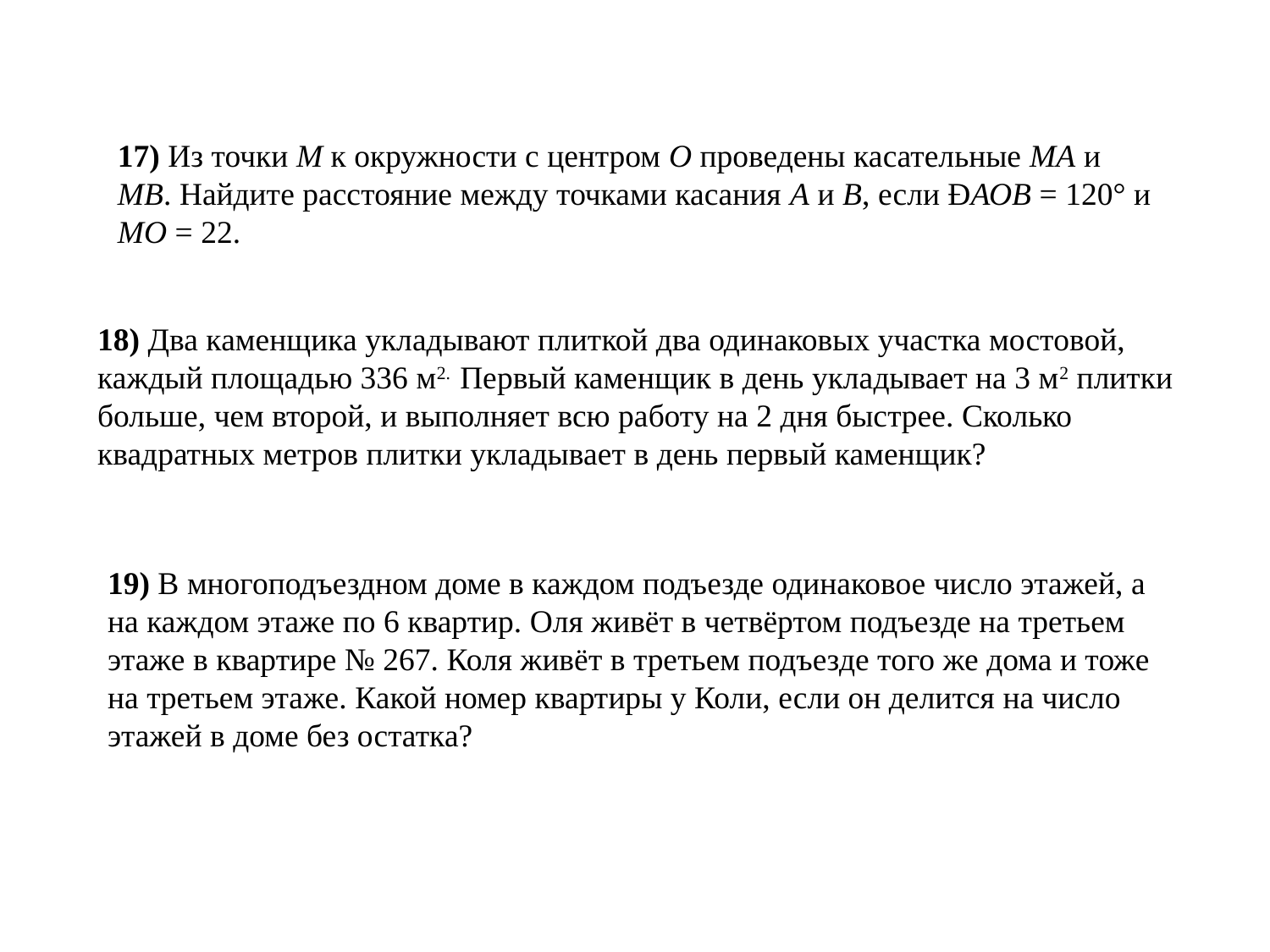

17) Из точки М к окружности с центром О проведены касательные МА и МВ. Найдите расстояние между точками касания А и В, если ÐАОВ = 120° и MO = 22.

18) Два каменщика укладывают плиткой два одинаковых участка мостовой, каждый площадью 336 м2.  Первый каменщик в день укладывает на 3 м2 плитки больше, чем второй, и выполняет всю работу на 2 дня быстрее. Сколько квадратных метров плитки укладывает в день первый каменщик?

19) В многоподъездном доме в каждом подъезде одинаковое число этажей, а на каждом этаже по 6 квартир. Оля живёт в четвёртом подъезде на третьем этаже в квартире № 267. Коля живёт в третьем подъезде того же дома и тоже на третьем этаже. Какой номер квартиры у Коли, если он делится на число этажей в доме без остатка?